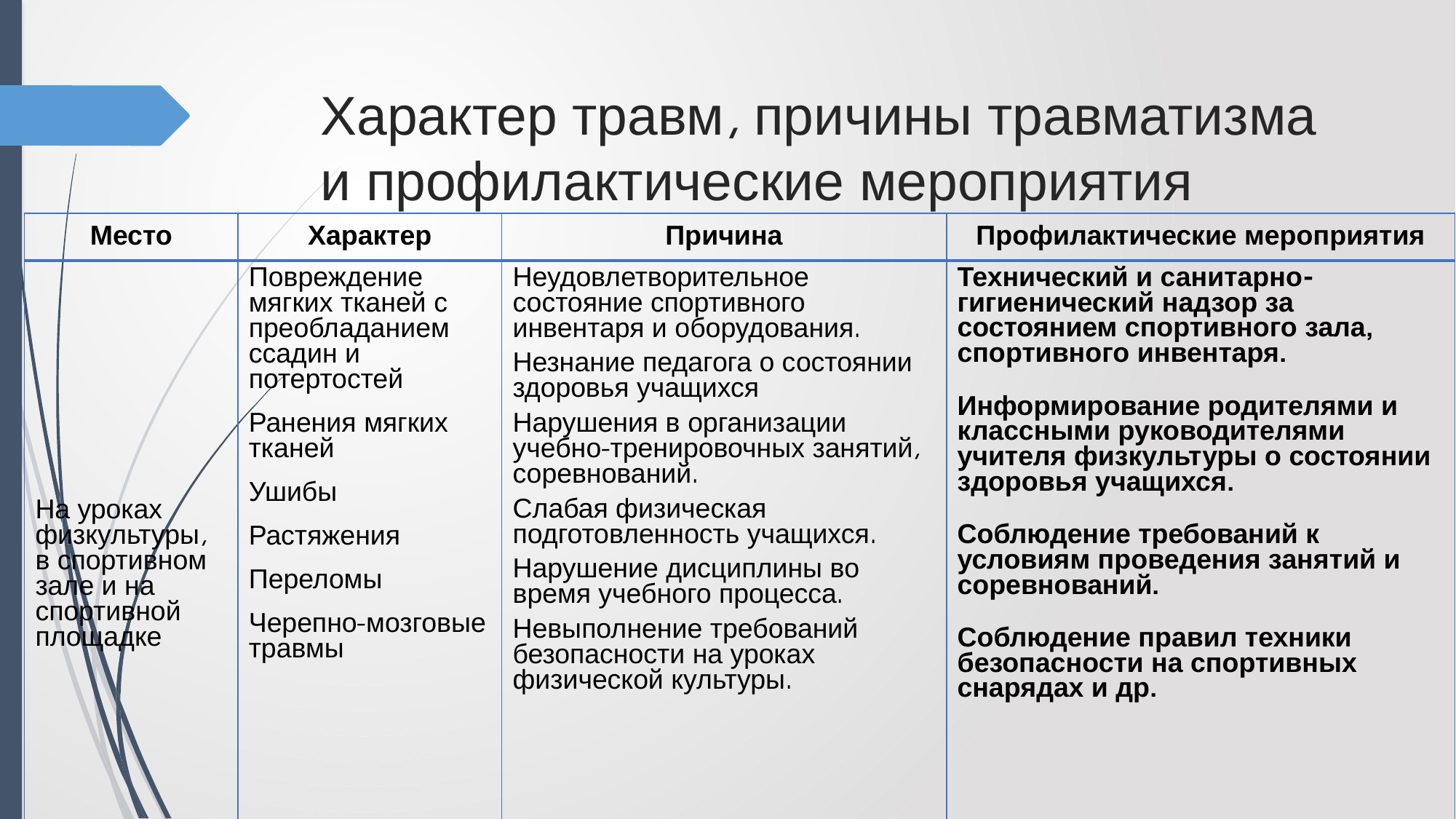

# Характер травм, причины травматизма и профилактические мероприятия
| Место | Характер | Причина | Профилактические мероприятия |
| --- | --- | --- | --- |
| На уроках физкультуры, в спортивном зале и на спортивной площадке | Повреждение мягких тканей с преобладанием ссадин и потертостей Ранения мягких тканей Ушибы Растяжения Переломы Черепно-мозговые травмы | Неудовлетворительное состояние спортивного инвентаря и оборудования. Незнание педагога о состоянии здоровья учащихся Нарушения в организации учебно-тренировочных занятий, соревнований. Слабая физическая подготовленность учащихся. Нарушение дисциплины во время учебного процесса. Невыполнение требований безопасности на уроках физической культуры. | Технический и санитарно-гигиенический надзор за состоянием спортивного зала, спортивного инвентаря. Информирование родителями и классными руководителями учителя физкультуры о состоянии здоровья учащихся. Соблюдение требований к условиям проведения занятий и соревнований. Соблюдение правил техники безопасности на спортивных снарядах и др. |